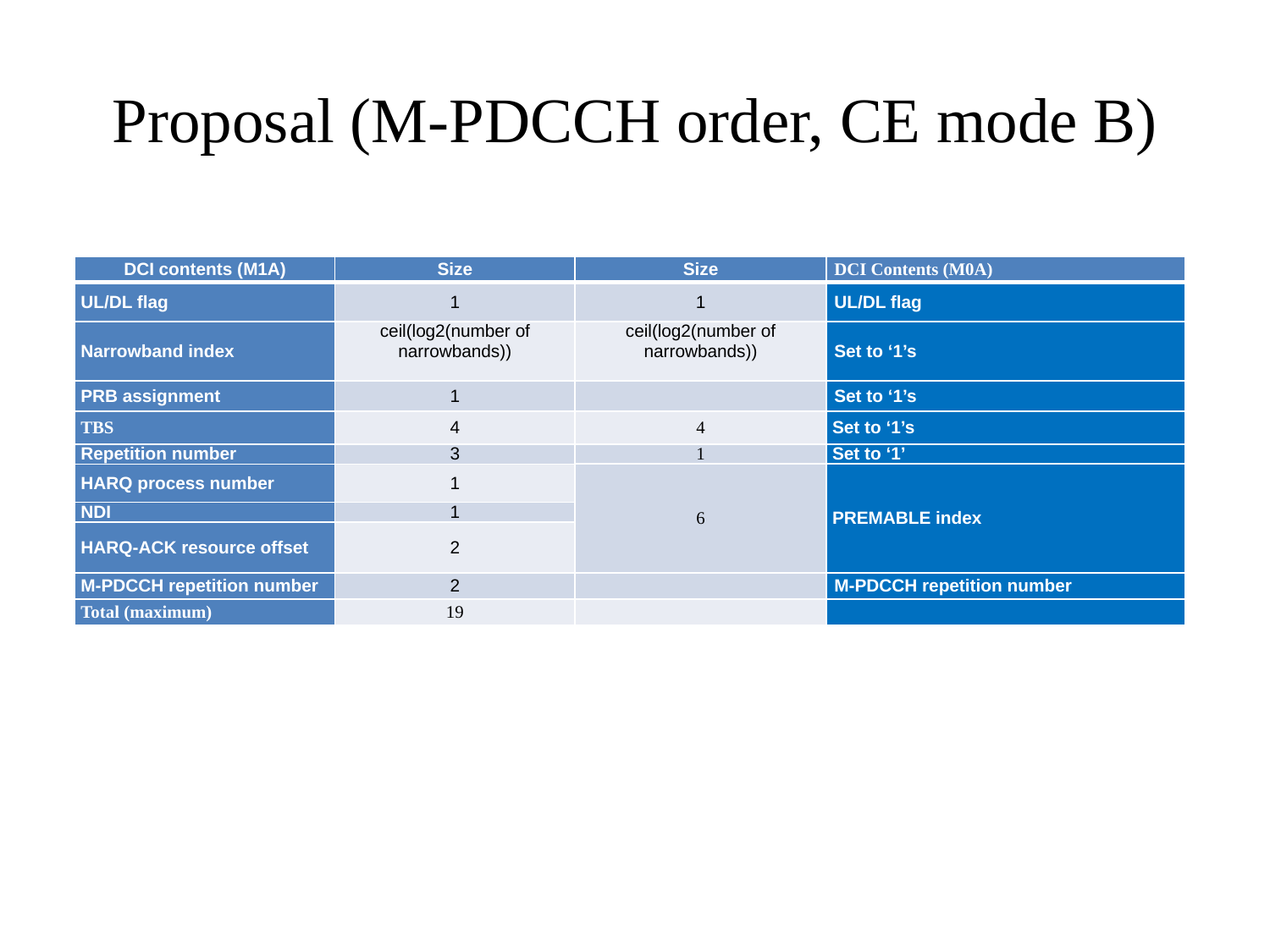

# Proposal (M-PDCCH order, CE mode B)
| DCI contents (M1A) | Size | Size | DCI Contents (M0A) |
| --- | --- | --- | --- |
| UL/DL flag | 1 | 1 | UL/DL flag |
| Narrowband index | ceil(log2(number of narrowbands)) | ceil(log2(number of narrowbands)) | Set to ‘1’s |
| PRB assignment | 1 |  | Set to ‘1’s |
| TBS | 4 | 4 | Set to ‘1’s |
| Repetition number | 3 |  |  |
|  |  |  | Set to ‘1’ |
|  |  | 1 |  |
|  |  |  | PREMABLE index |
|  |  | 6 |  |
| HARQ process number | 1 |  |  |
| NDI | 1 |  |  |
| HARQ-ACK resource offset | 2 |  |  |
| M-PDCCH repetition number | 2 |  | M-PDCCH repetition number |
| Total (maximum) | 19 |  |  |